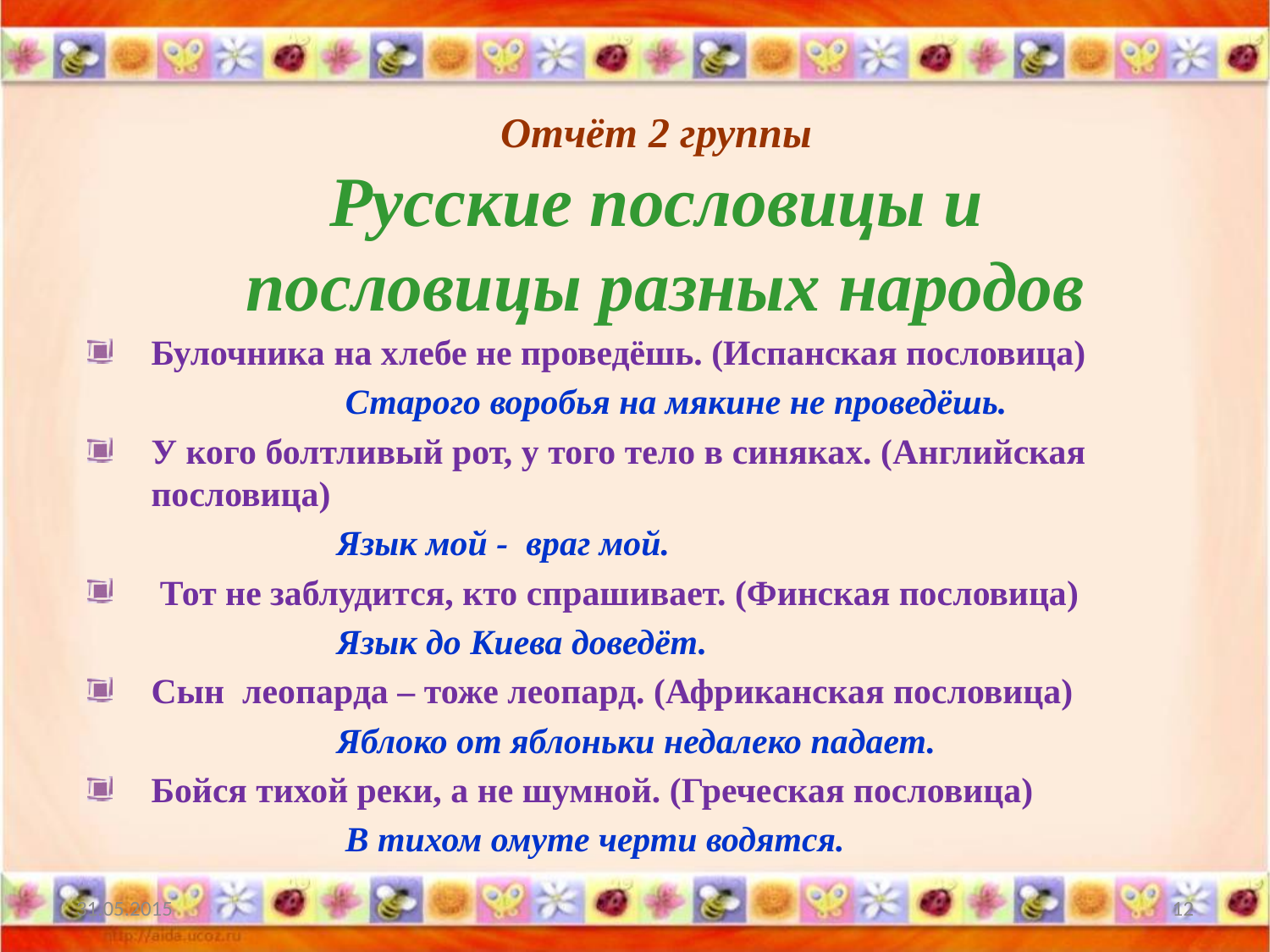

# Отчёт 2 группы Русские пословицы и пословицы разных народов
Булочника на хлебе не проведёшь. (Испанская пословица)
                             Старого воробья на мякине не проведёшь.
У кого болтливый рот, у того тело в синяках. (Английская пословица)
                            Язык мой -  враг мой.
 Тот не заблудится, кто спрашивает. (Финская пословица)
                            Язык до Киева доведёт.
Сын  леопарда – тоже леопард. (Африканская пословица)
                            Яблоко от яблоньки недалеко падает.
Бойся тихой реки, а не шумной. (Греческая пословица)
                             В тихом омуте черти водятся.

31.05.2015
12